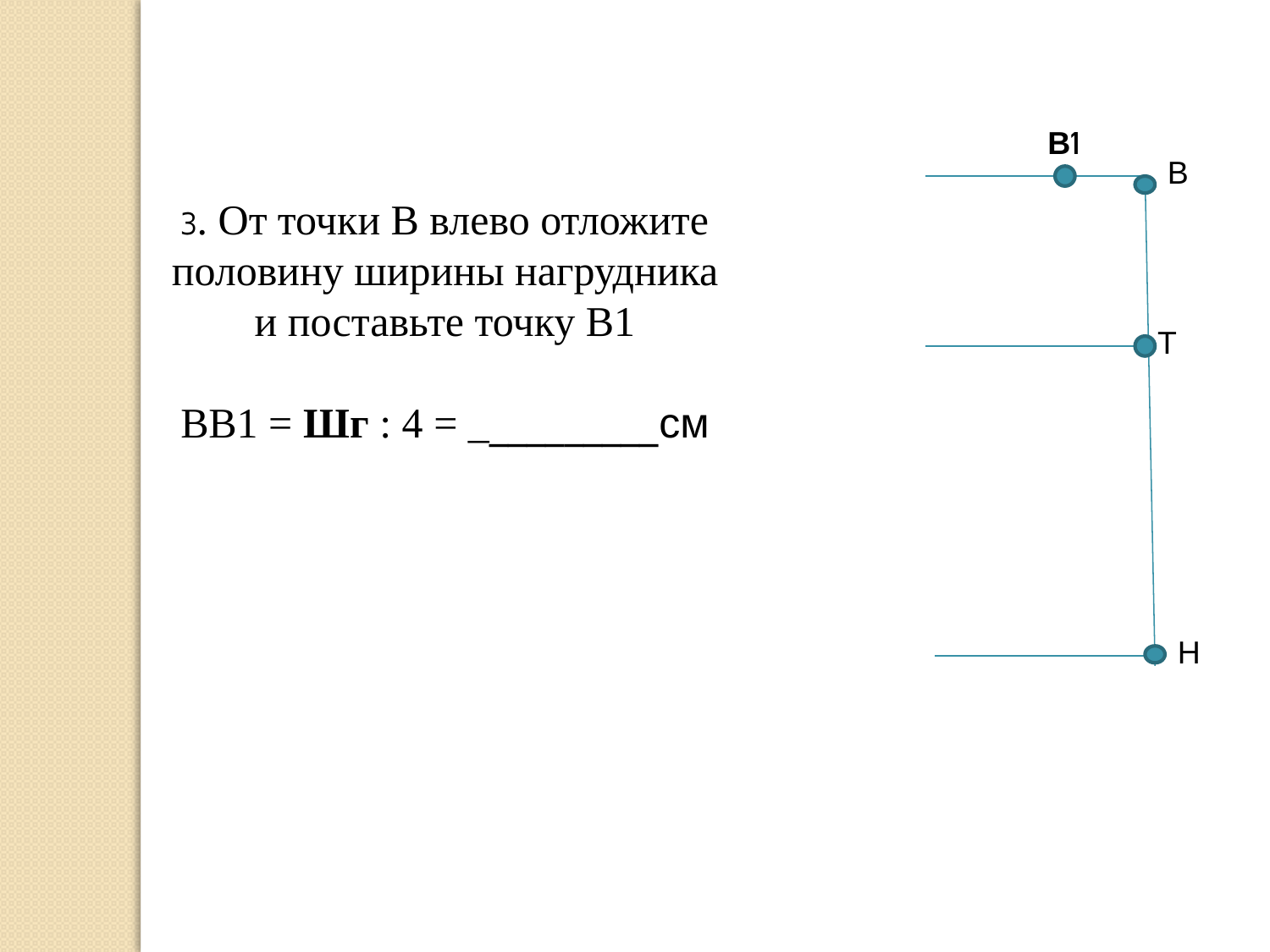

В1
В

3. От точки В влево отложите половину ширины нагрудника и поставьте точку В1

ВВ1 = Шг : 4 = __________см
Т

Н